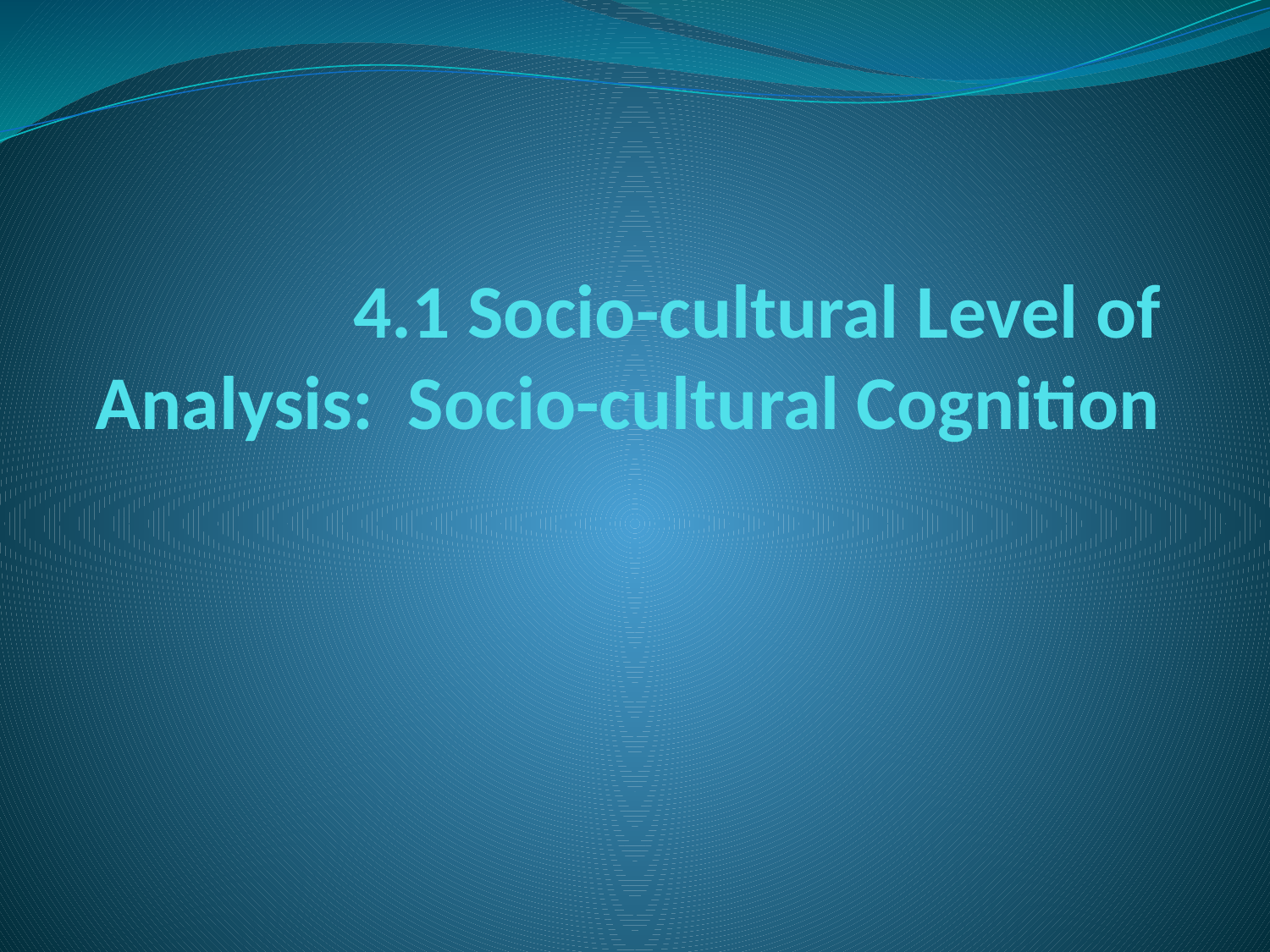

# 4.1 Socio-cultural Level of Analysis:  Socio-cultural Cognition